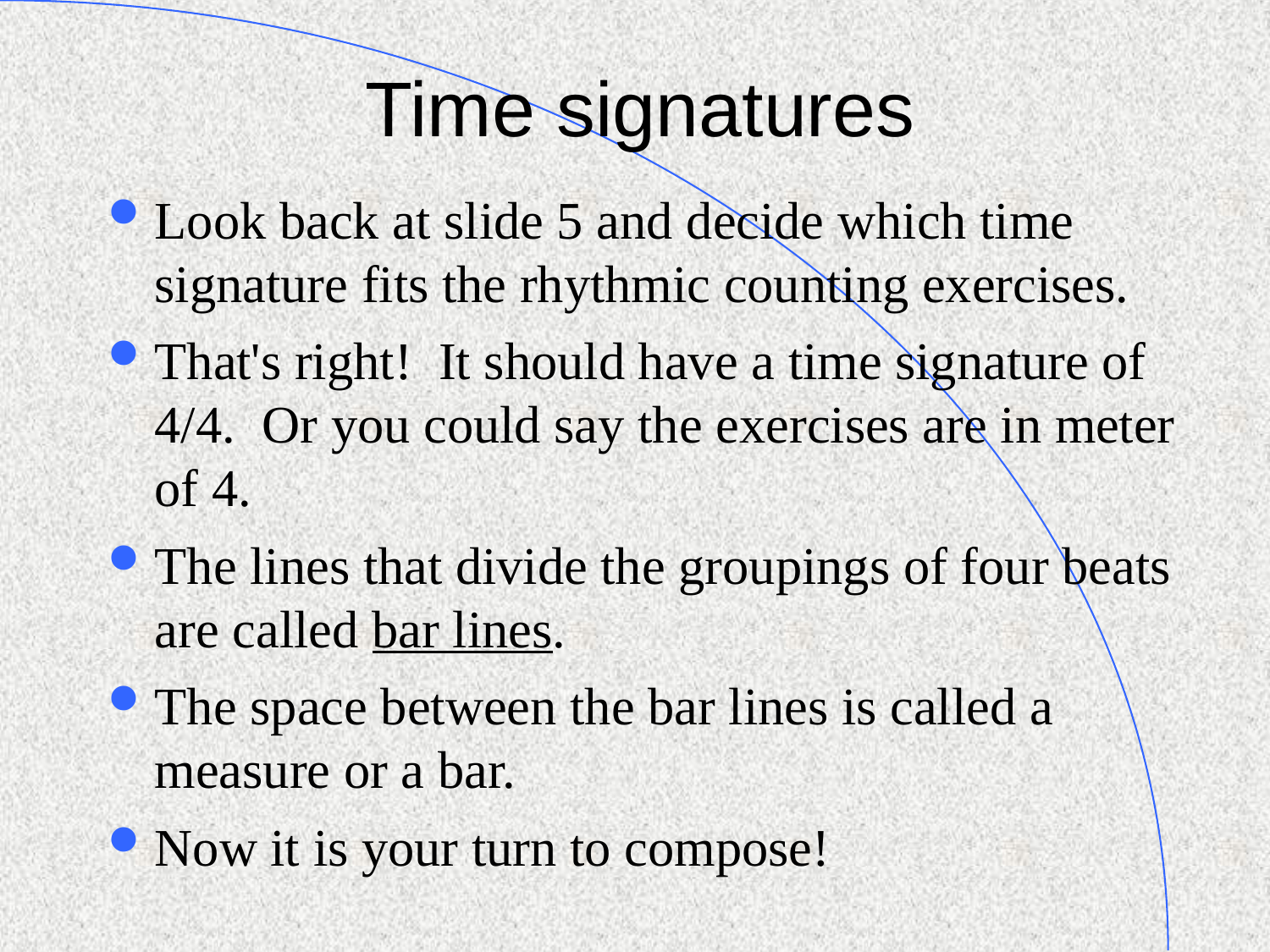

Time signatures
Look back at slide 5 and decide which time signature fits the rhythmic counting exercises.
That's right!  It should have a time signature of 4/4.  Or you could say the exercises are in meter of 4.
The lines that divide the groupings of four beats are called bar lines.
The space between the bar lines is called a measure or a bar.
Now it is your turn to compose!